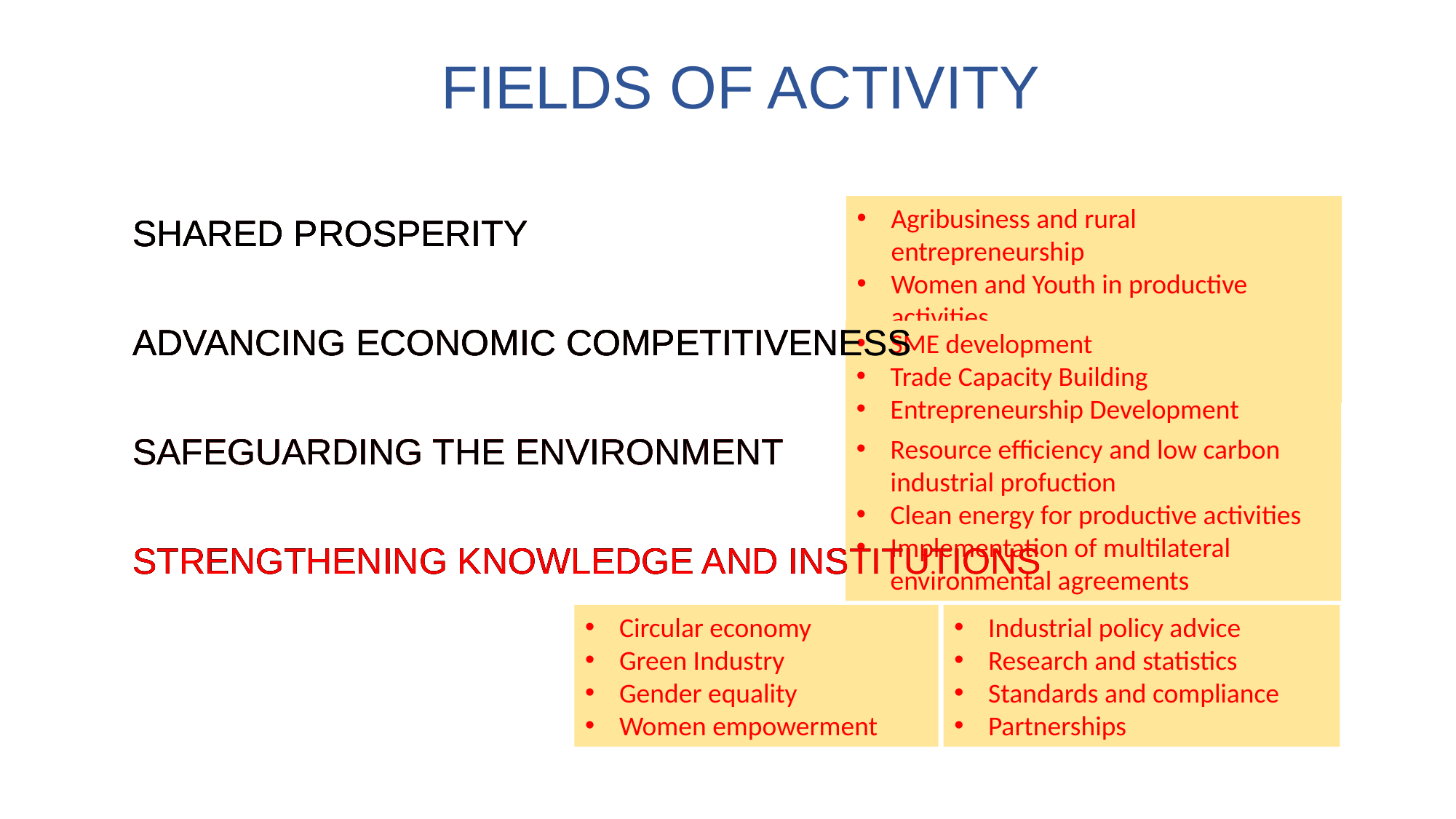

FIELDS OF ACTIVITY
Agribusiness and rural entrepreneurship
Women and Youth in productive activities
Human security post crisis rehabilitation and migration issues
SHARED PROSPERITY

ADVANCING ECONOMIC COMPETITIVENESS

SAFEGUARDING THE ENVIRONMENT

STRENGTHENING KNOWLEDGE AND INSTITUTIONS

SHARED PROSPERITY

ADVANCING ECONOMIC COMPETITIVENESS

SAFEGUARDING THE ENVIRONMENT

STRENGTHENING KNOWLEDGE AND INSTITUTIONS

SHARED PROSPERITY

ADVANCING ECONOMIC COMPETITIVENESS

SAFEGUARDING THE ENVIRONMENT

STRENGTHENING KNOWLEDGE AND INSTITUTIONS

SHARED PROSPERITY

ADVANCING ECONOMIC COMPETITIVENESS

SAFEGUARDING THE ENVIRONMENT

STRENGTHENING KNOWLEDGE AND INSTITUTIONS

SHARED PROSPERITY

ADVANCING ECONOMIC COMPETITIVENESS

SAFEGUARDING THE ENVIRONMENT

STRENGTHENING KNOWLEDGE AND INSTITUTIONS

SME development
Trade Capacity Building
Entrepreneurship Development
Investment and Technology Promotion
Resource efficiency and low carbon industrial profuction
Clean energy for productive activities
Implementation of multilateral environmental agreements
Circular economy
Green Industry
Gender equality
Women empowerment
Industrial policy advice
Research and statistics
Standards and compliance
Partnerships